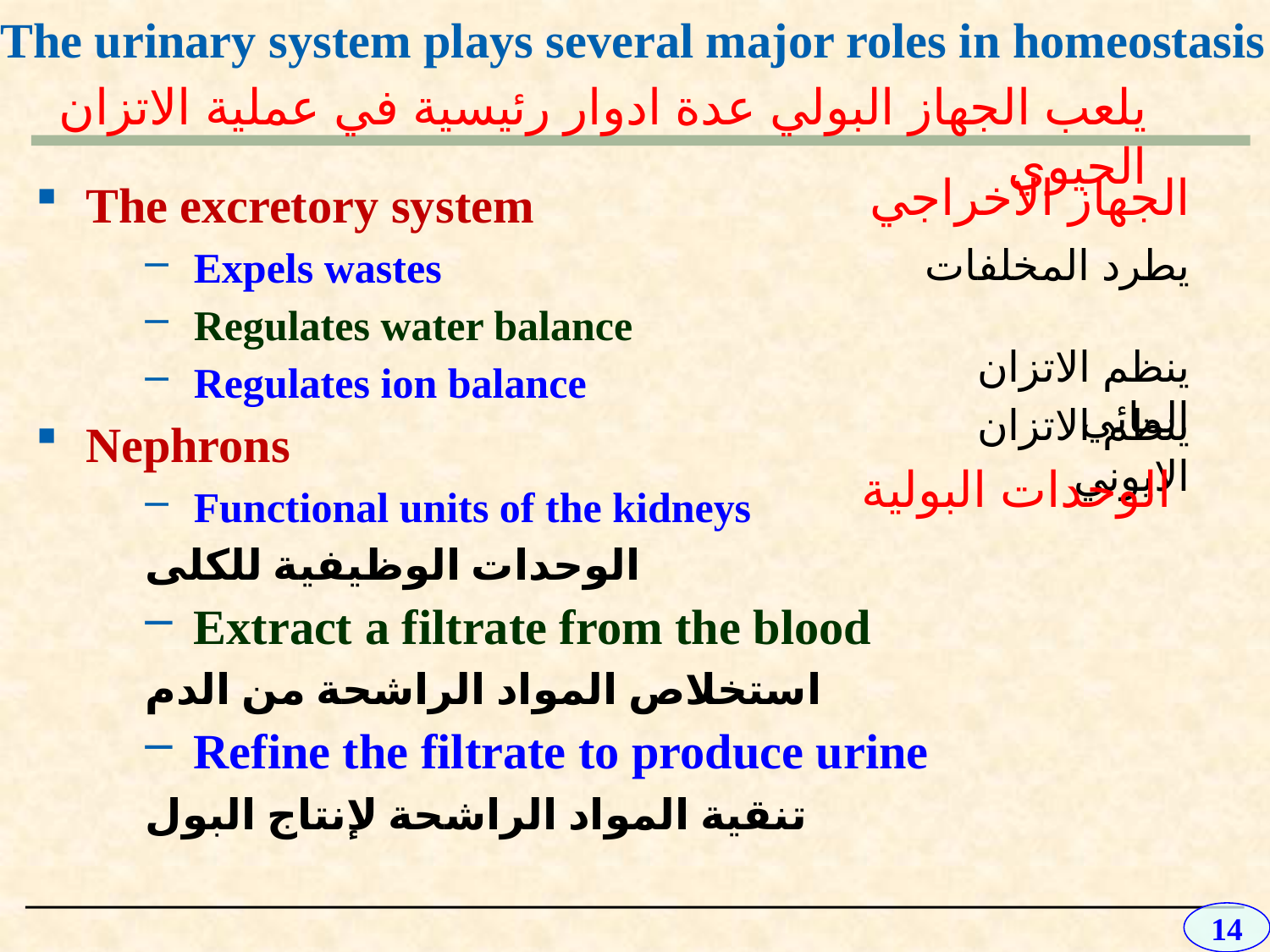

# The urinary system plays several major roles in homeostasis
يلعب الجهاز البولي عدة ادوار رئيسية في عملية الاتزان الحيوي

الجهاز الاخراجي
The excretory system
Expels wastes
Regulates water balance
Regulates ion balance
Nephrons
Functional units of the kidneys
الوحدات الوظيفية للكلى
Extract a filtrate from the blood
استخلاص المواد الراشحة من الدم
Refine the filtrate to produce urine
تنقية المواد الراشحة لإنتاج البول

يطرد المخلفات

ينظم الاتزان المائي
ينظم الاتزان الايوني
الوحدات البولية
14